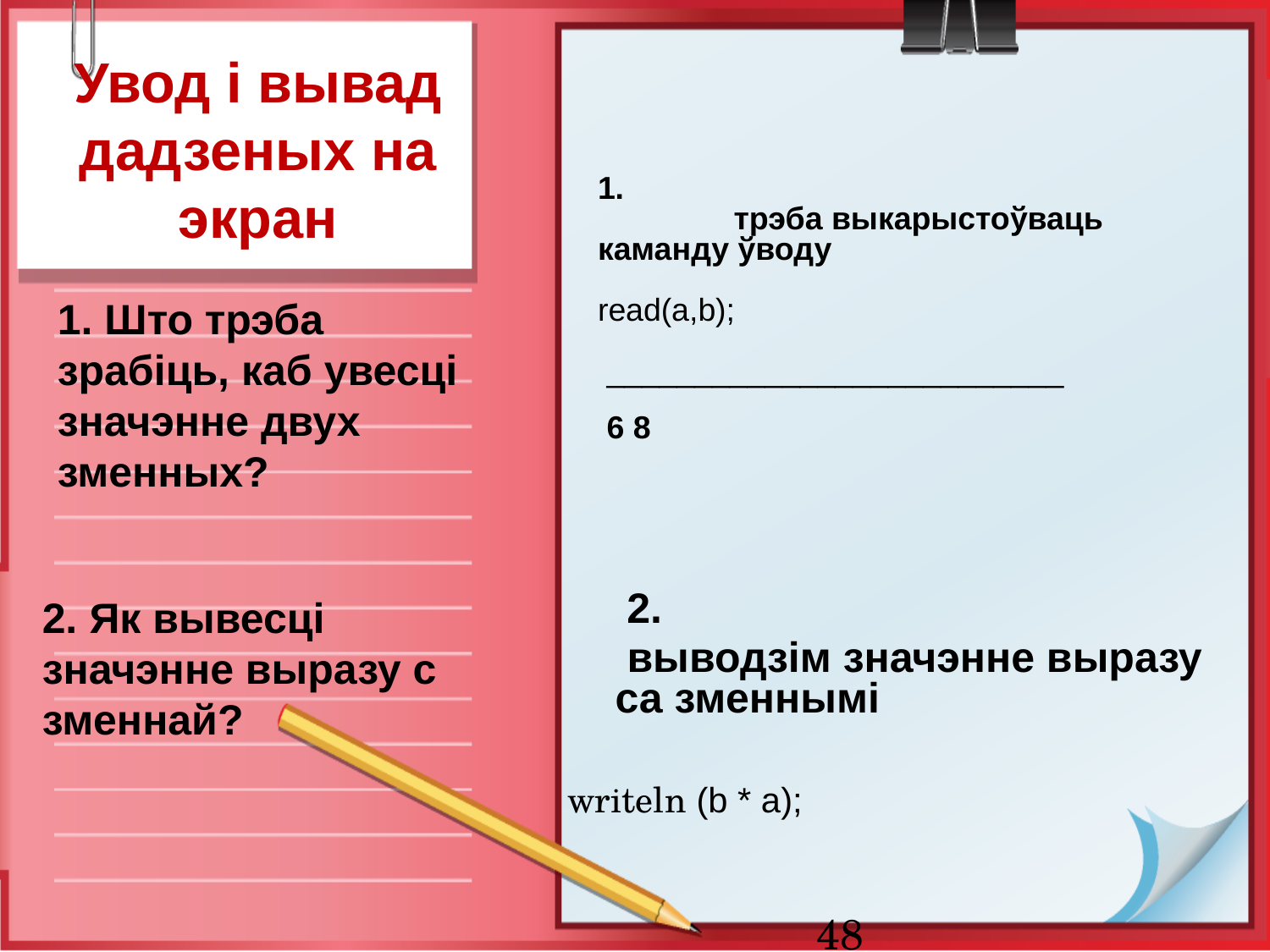

# Увод і вывад дадзеных на экран
1.
	 трэба выкарыстоўваць каманду ўводу

read(a,b);

 __________________________

 6 8
1. Што трэба зрабіць, каб увесці значэнне двух зменных?

     2.
	 выводзім значэнне выразу са зменнымі

writeln (b * a);

	                 48
2. Як вывесці значэнне выразу c зменнай?